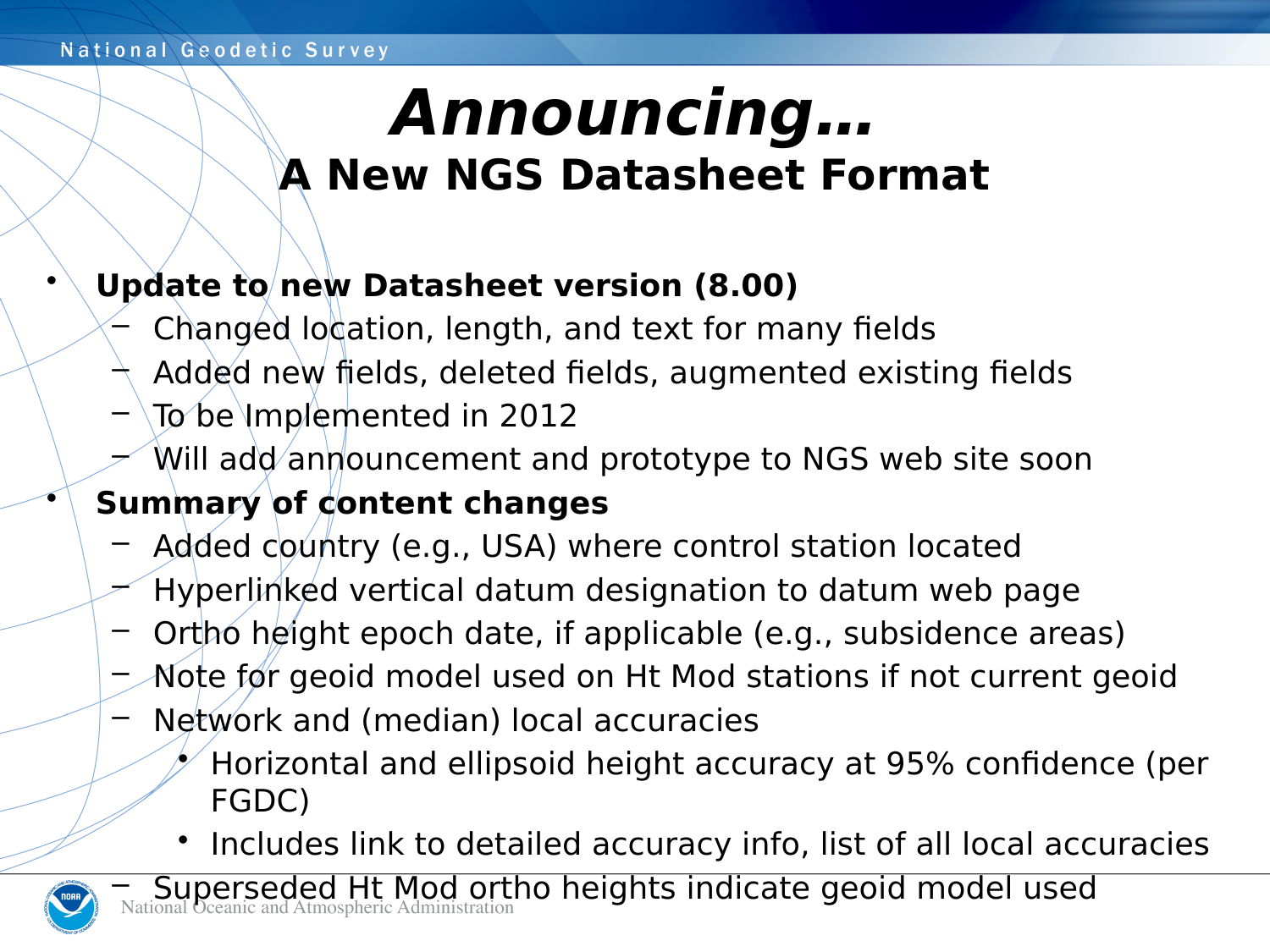

# Announcing… A New NGS Datasheet Format
Update to new Datasheet version (8.00)
Changed location, length, and text for many fields
Added new fields, deleted fields, augmented existing fields
To be Implemented in 2012
Will add announcement and prototype to NGS web site soon
Summary of content changes
Added country (e.g., USA) where control station located
Hyperlinked vertical datum designation to datum web page
Ortho height epoch date, if applicable (e.g., subsidence areas)
Note for geoid model used on Ht Mod stations if not current geoid
Network and (median) local accuracies
Horizontal and ellipsoid height accuracy at 95% confidence (per FGDC)
Includes link to detailed accuracy info, list of all local accuracies
Superseded Ht Mod ortho heights indicate geoid model used